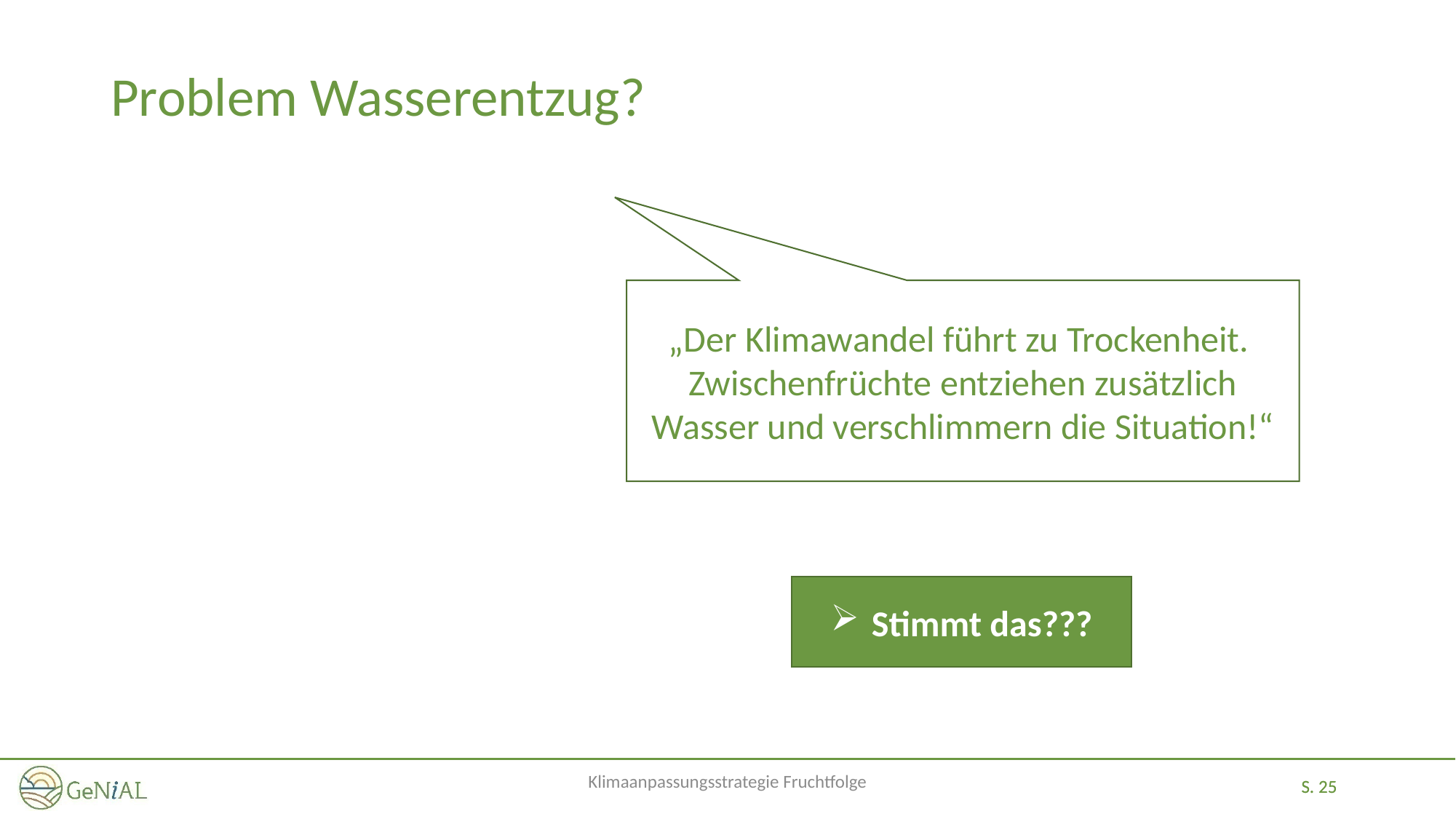

# Problem Wasserentzug?
„Der Klimawandel führt zu Trockenheit.
Zwischenfrüchte entziehen zusätzlich Wasser und verschlimmern die Situation!“
Stimmt das???
Klimaanpassungsstrategie Fruchtfolge